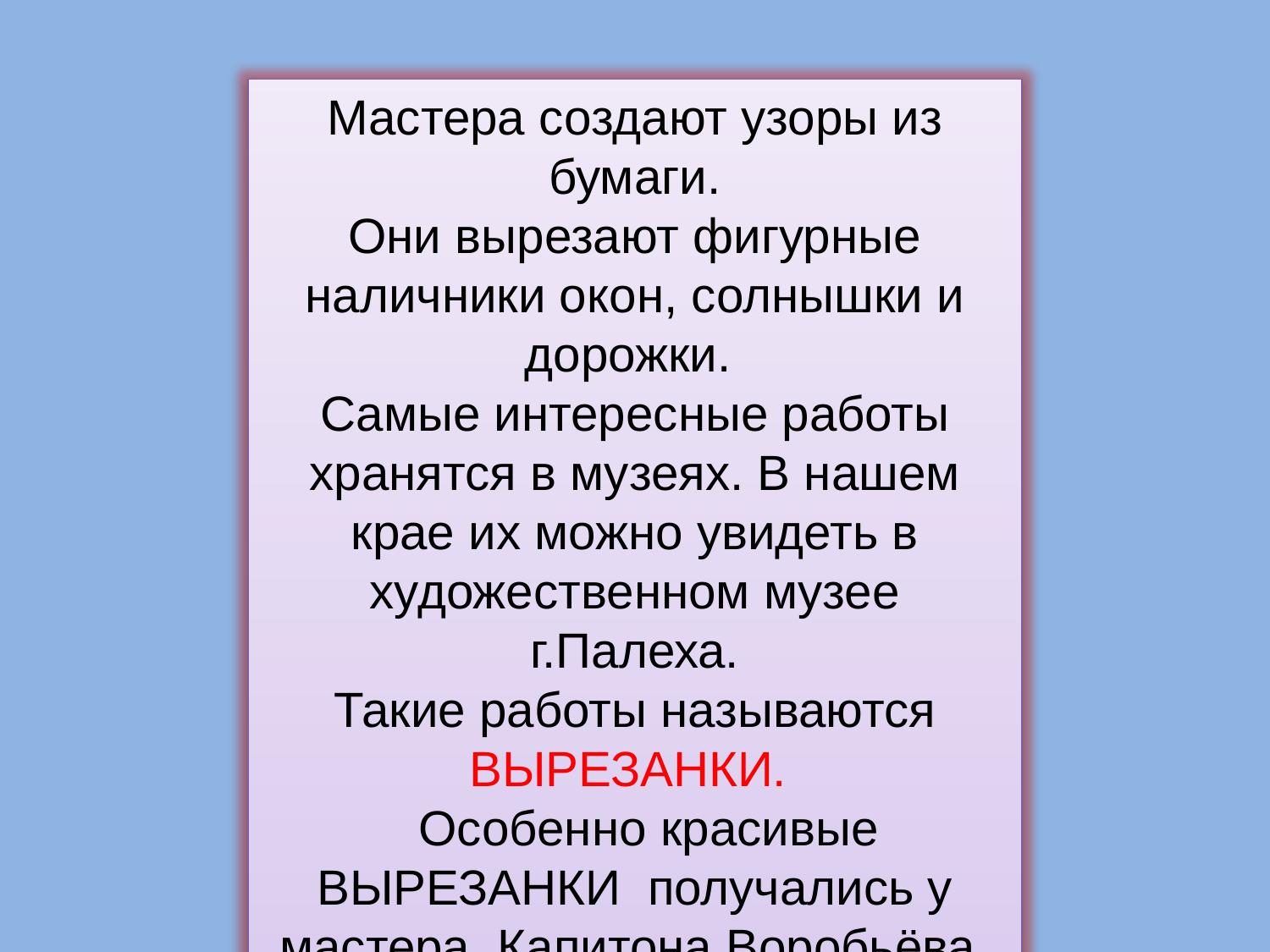

Мастера создают узоры из бумаги.
Они вырезают фигурные наличники окон, солнышки и дорожки.
Самые интересные работы хранятся в музеях. В нашем крае их можно увидеть в художественном музее г.Палеха.
 Такие работы называются  ВЫРЕЗАНКИ.
  Особенно красивые ВЫРЕЗАНКИ  получались у мастера  Капитона Воробьёва.
 Полюбуйтесь его работами.